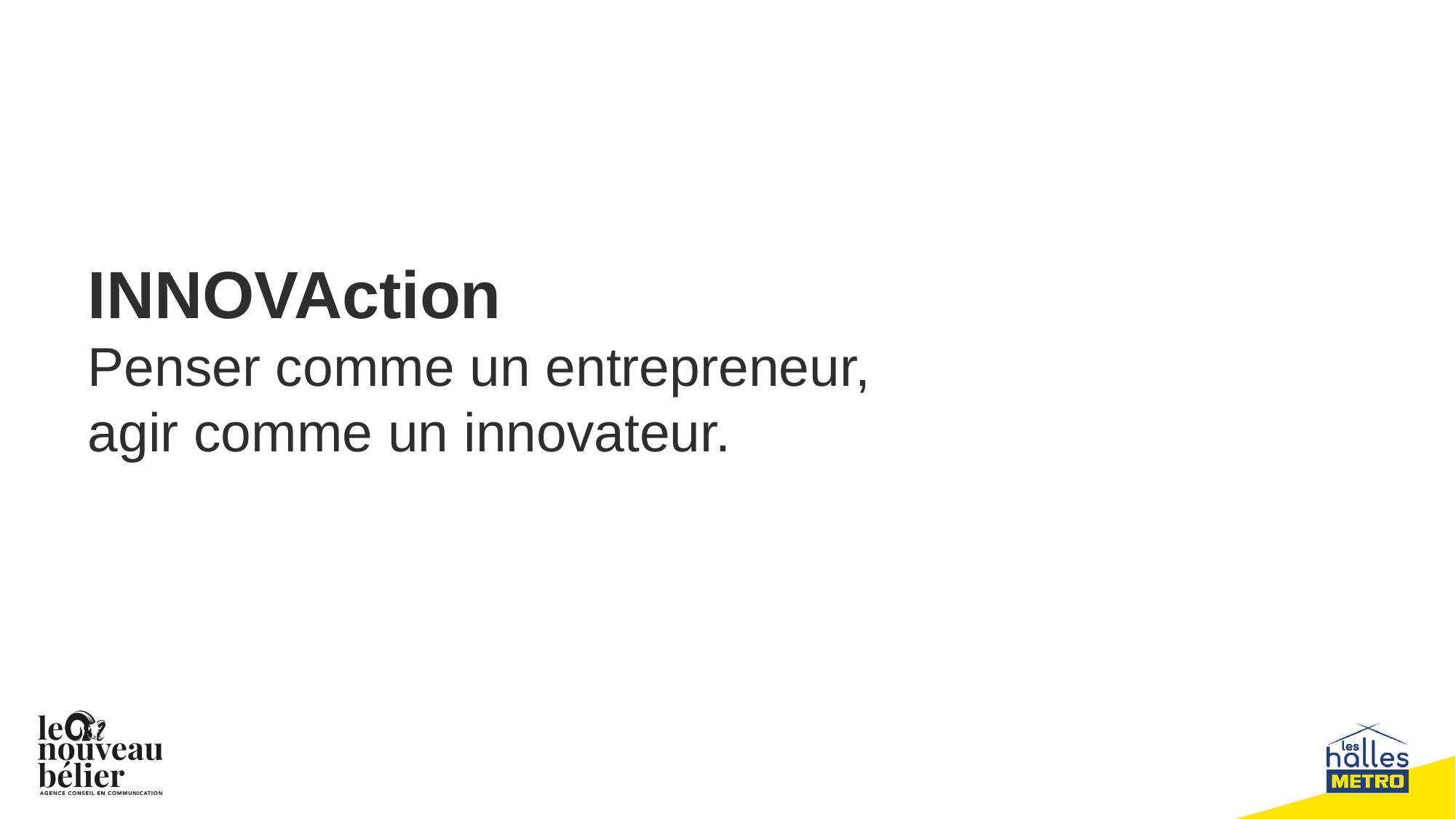

# INNOVAction Penser comme un entrepreneur, agir comme un innovateur.